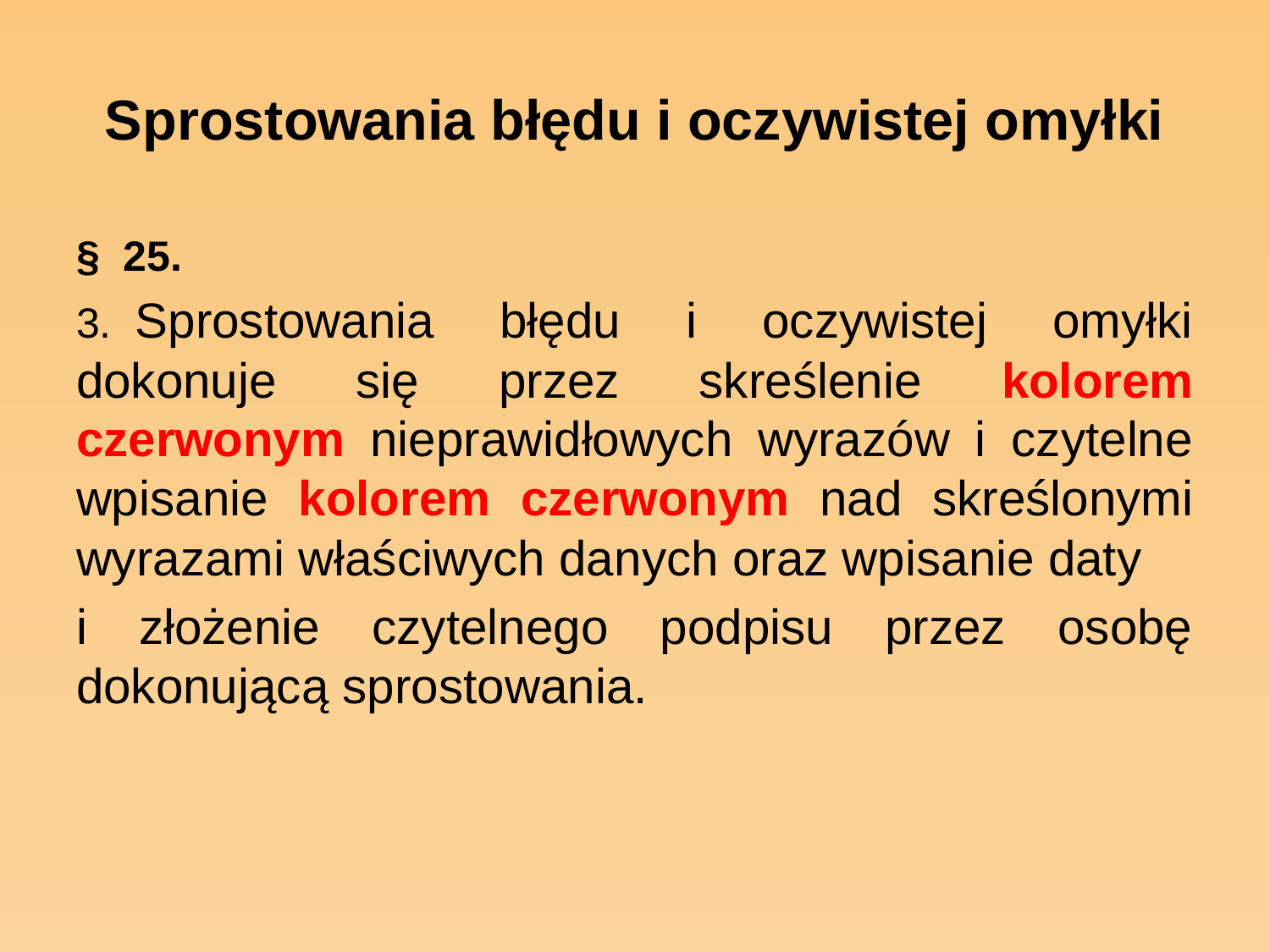

# Sprostowania błędu i oczywistej omyłki
§  25.
3.  Sprostowania błędu i oczywistej omyłki dokonuje się przez skreślenie kolorem czerwonym nieprawidłowych wyrazów i czytelne wpisanie kolorem czerwonym nad skreślonymi wyrazami właściwych danych oraz wpisanie daty
i złożenie czytelnego podpisu przez osobę dokonującą sprostowania.